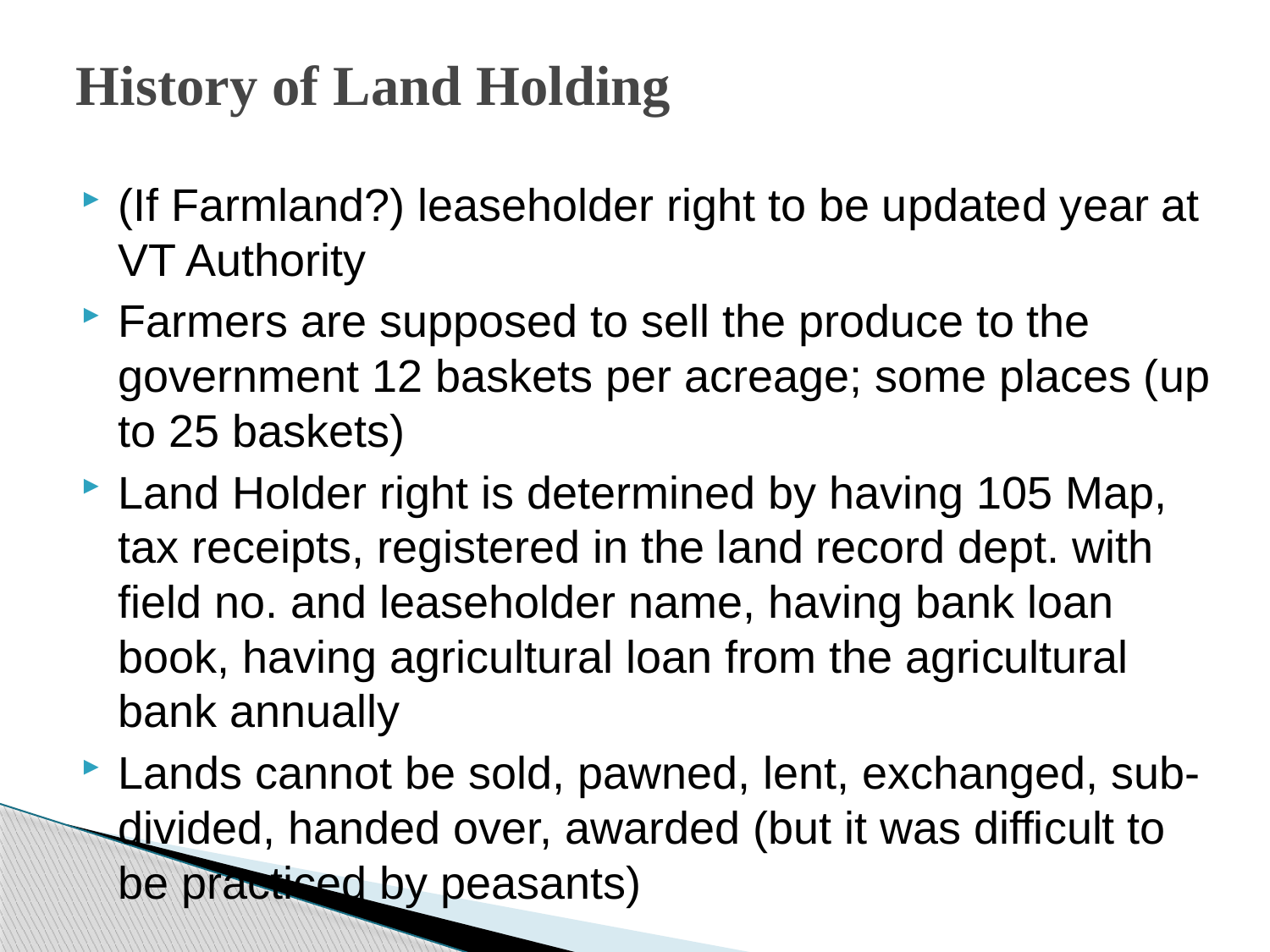

# History of Land Holding
(If Farmland?) leaseholder right to be updated year at VT Authority
Farmers are supposed to sell the produce to the government 12 baskets per acreage; some places (up to 25 baskets)
Land Holder right is determined by having 105 Map, tax receipts, registered in the land record dept. with field no. and leaseholder name, having bank loan book, having agricultural loan from the agricultural bank annually
Lands cannot be sold, pawned, lent, exchanged, sub-divided, handed over, awarded (but it was difficult to be practiced by peasants)